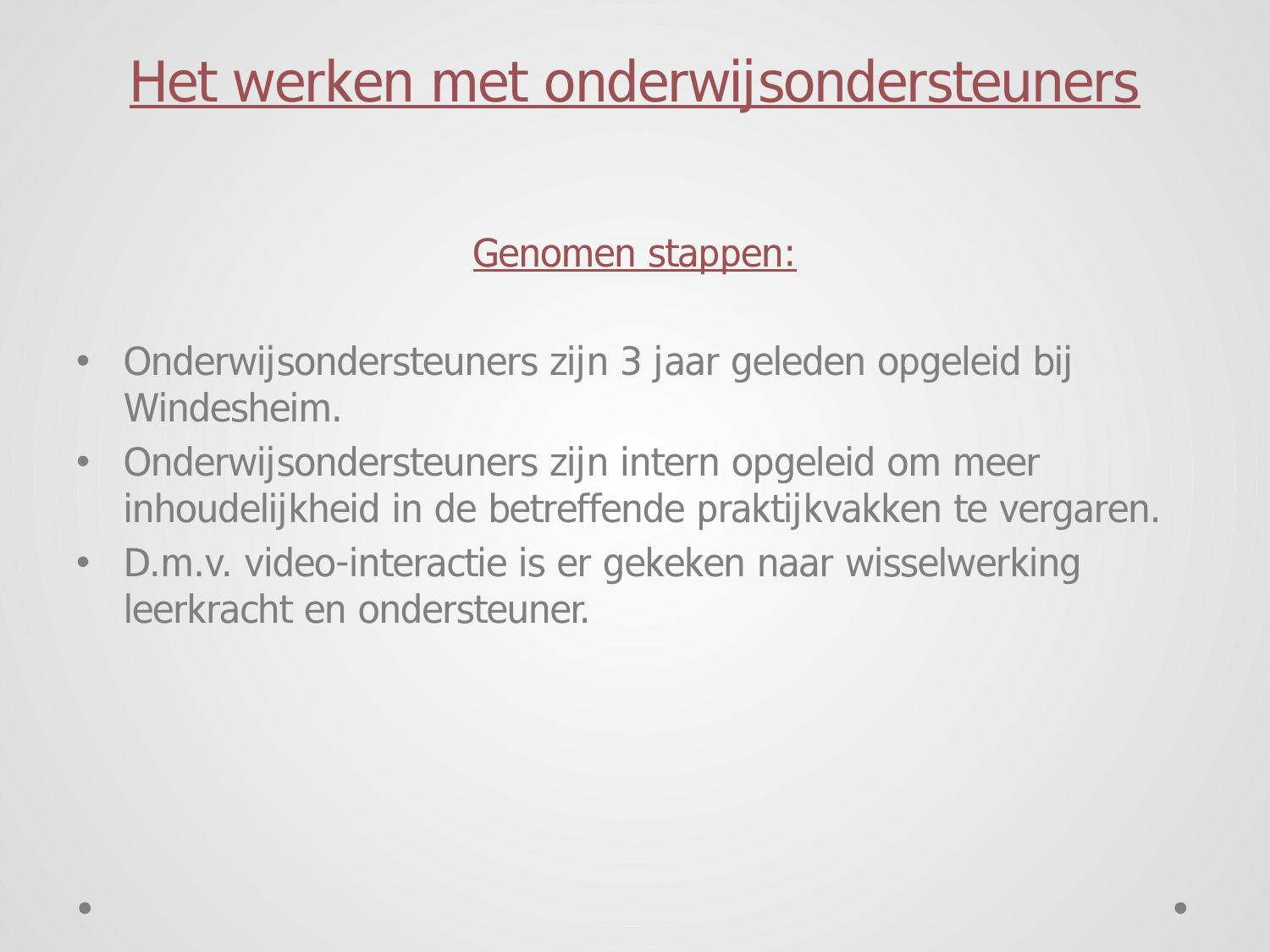

# Het werken met onderwijsondersteuners
Genomen stappen:

Onderwijsondersteuners zijn 3 jaar geleden opgeleid bij Windesheim.
Onderwijsondersteuners zijn intern opgeleid om meer inhoudelijkheid in de betreffende praktijkvakken te vergaren.
D.m.v. video-interactie is er gekeken naar wisselwerking leerkracht en ondersteuner.